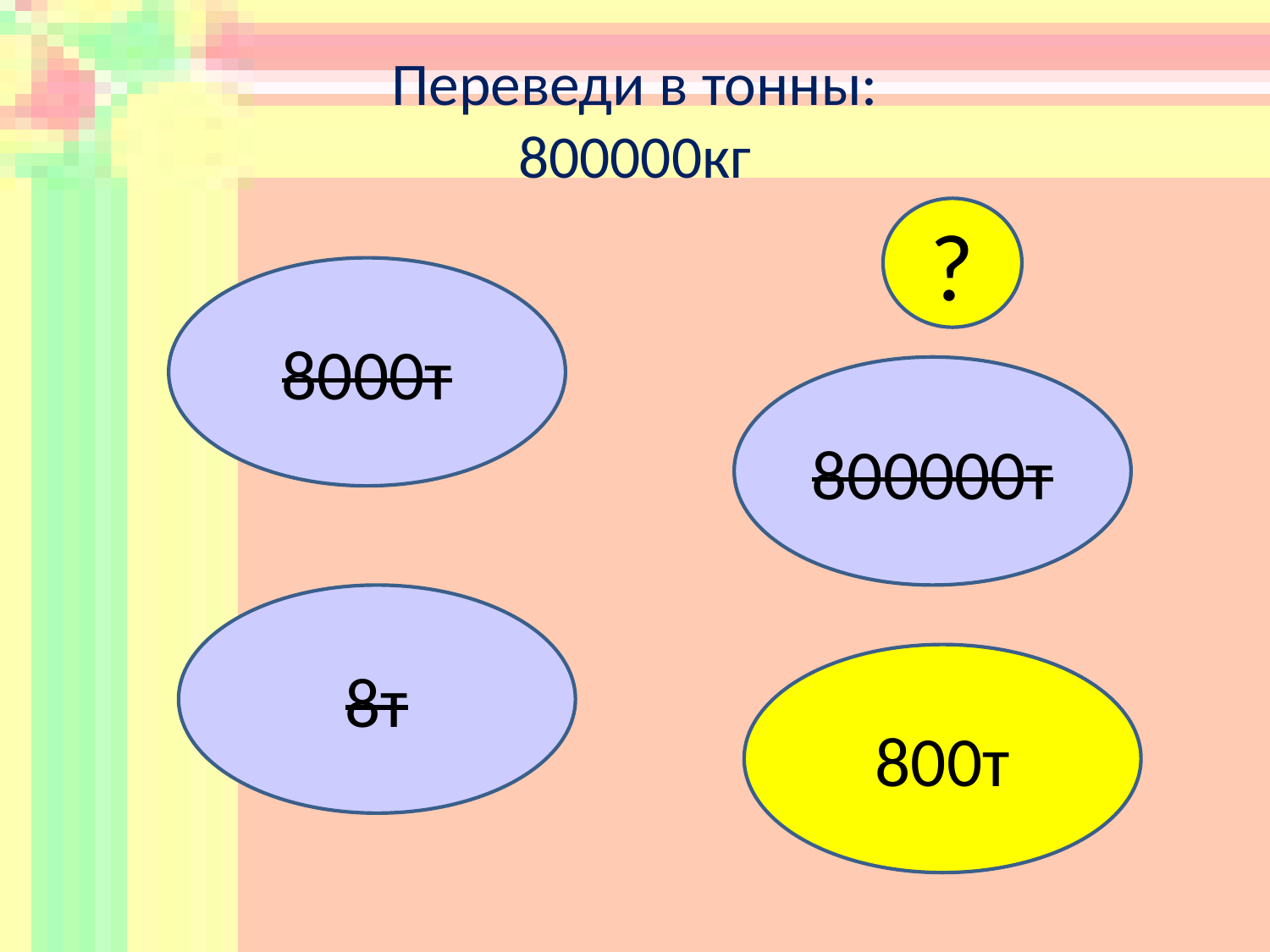

# Переведи в тонны: 800000кг
?
8000т
800000т
8т
800т